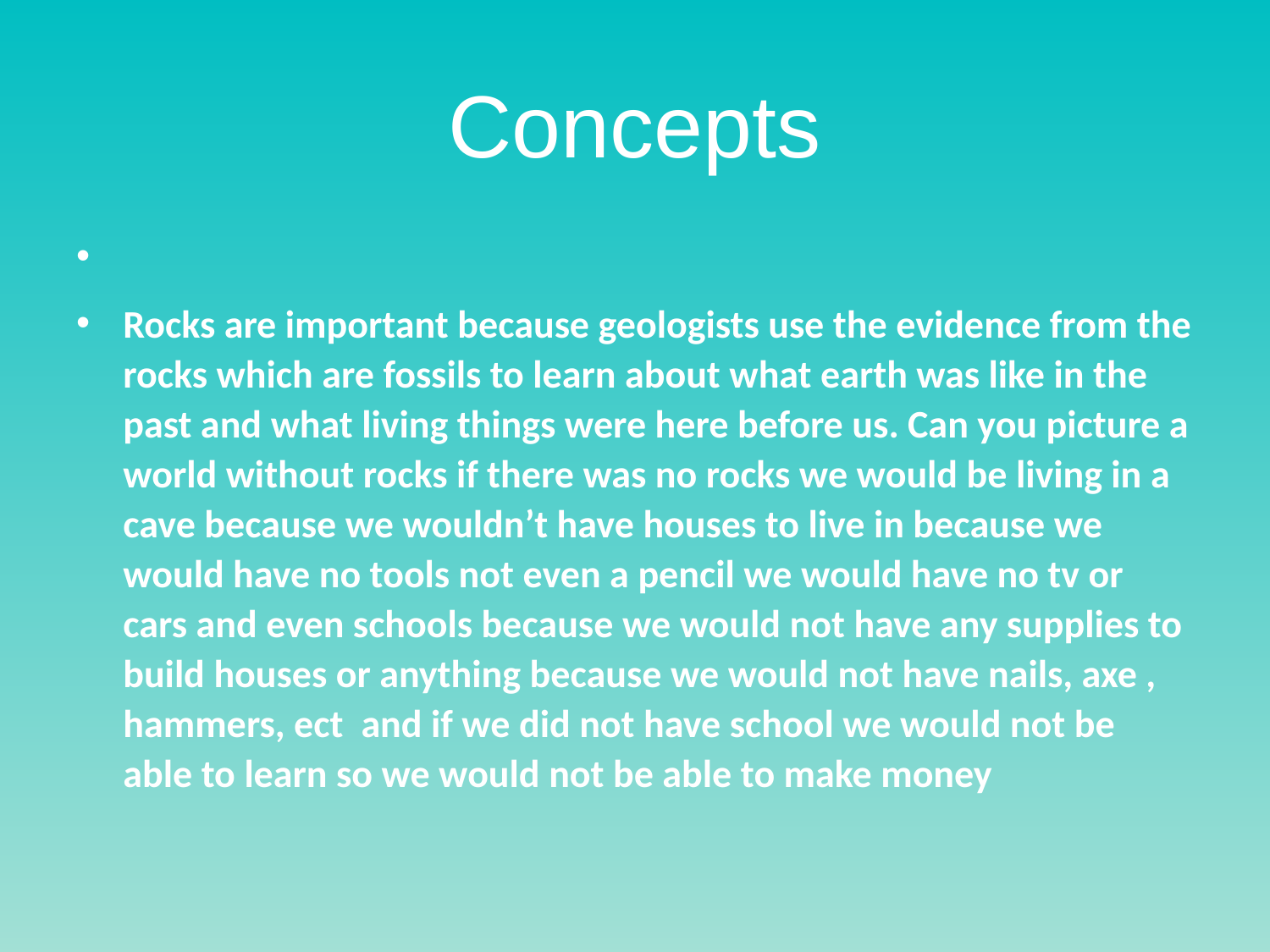

# Concepts

Rocks are important because geologists use the evidence from the rocks which are fossils to learn about what earth was like in the past and what living things were here before us. Can you picture a world without rocks if there was no rocks we would be living in a cave because we wouldn’t have houses to live in because we would have no tools not even a pencil we would have no tv or cars and even schools because we would not have any supplies to build houses or anything because we would not have nails, axe , hammers, ect  and if we did not have school we would not be able to learn so we would not be able to make money